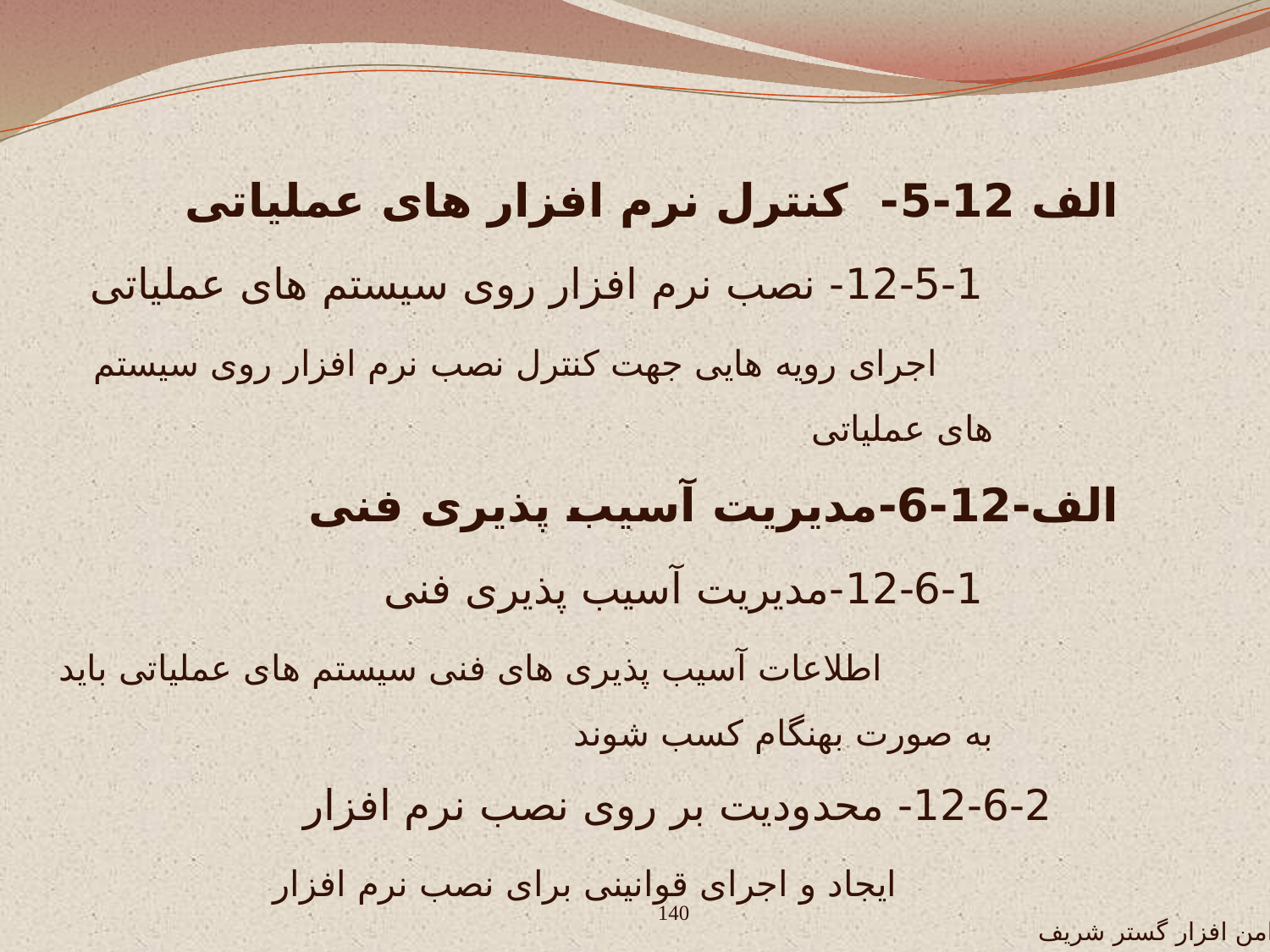

الف 12-5-  کنترل نرم افزار های عملیاتی
              12-5-1- نصب نرم افزار روی سیستم های عملیاتی
                    اجرای رویه هایی جهت کنترل نصب نرم افزار روی سیستم های عملیاتی
        الف-12-6-مدیریت آسیب پذیری فنی
              12-6-1-مدیریت آسیب پذیری فنی
                      اطلاعات آسیب پذیری های فنی سیستم های عملیاتی باید به صورت بهنگام کسب شوند
              12-6-2- محدودیت بر روی نصب نرم افزار
                       ایجاد و اجرای قوانینی برای نصب نرم افزار

به منظورحفاظت اطلاعات مربوط به اتصالات درونی سیستم های اطلاعاتی کسب و کار